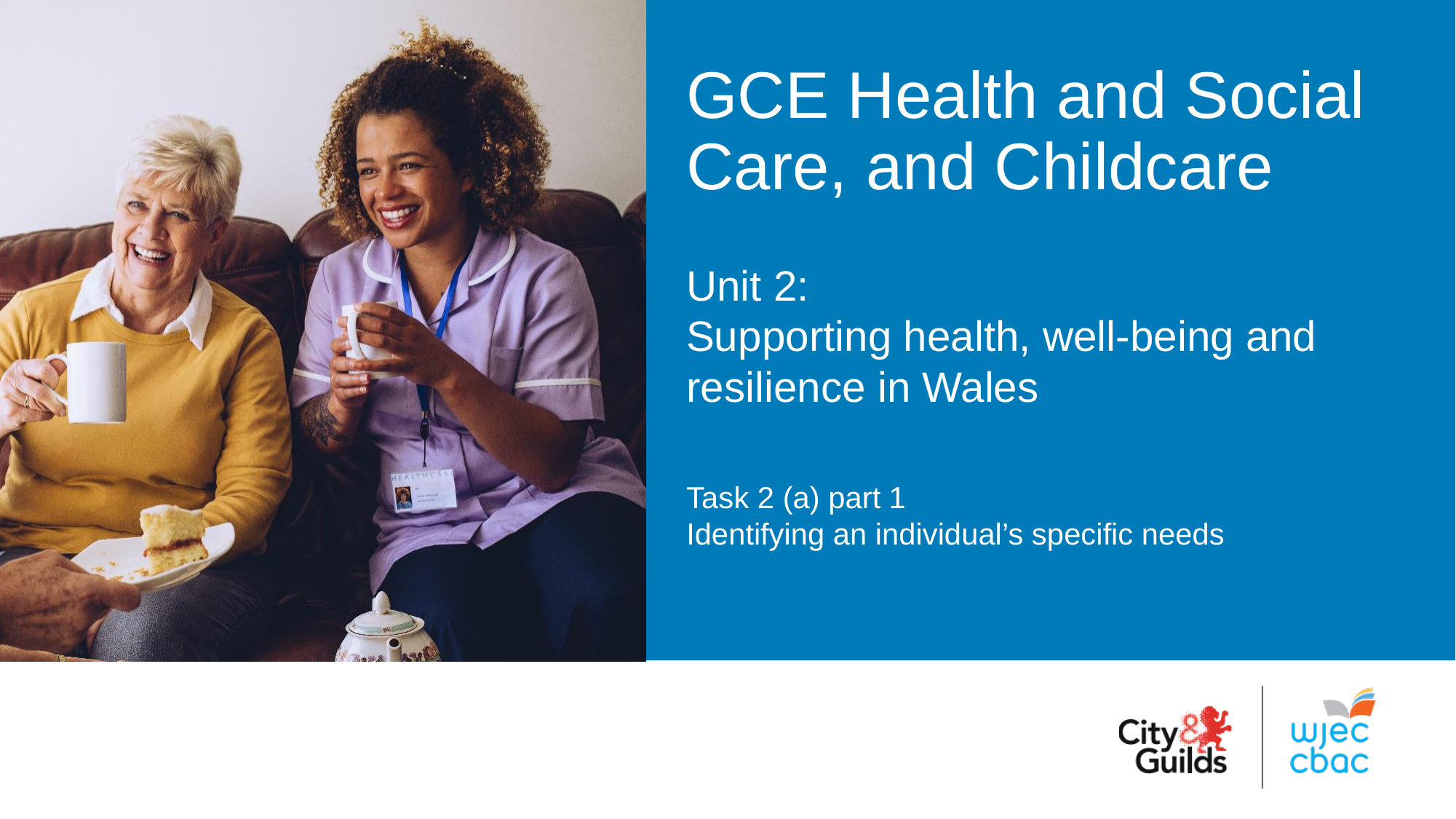

# GCE Health and Social Care, and Childcare
Unit 2:
Supporting health, well-being and resilience in Wales
Task 2 (a) part 1
Identifying an individual’s specific needs